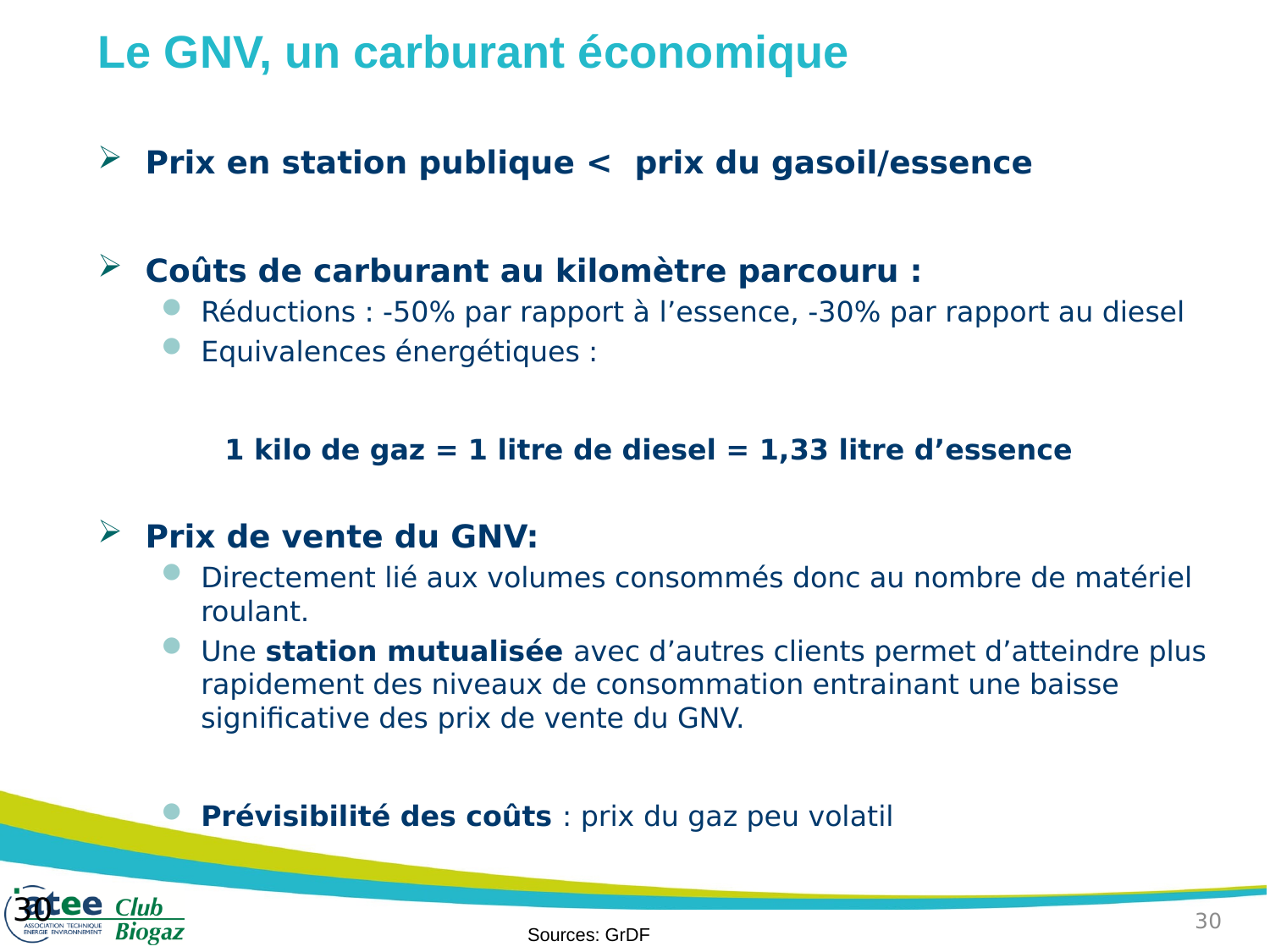

# Le GNV, un carburant économique
Prix en station publique <  prix du gasoil/essence

Coûts de carburant au kilomètre parcouru :
Réductions : -50% par rapport à l’essence, -30% par rapport au diesel
Equivalences énergétiques :

1 kilo de gaz = 1 litre de diesel = 1,33 litre d’essence

Prix de vente du GNV:
Directement lié aux volumes consommés donc au nombre de matériel roulant.
Une station mutualisée avec d’autres clients permet d’atteindre plus rapidement des niveaux de consommation entrainant une baisse significative des prix de vente du GNV.

Prévisibilité des coûts : prix du gaz peu volatil
30
Sources: GrDF